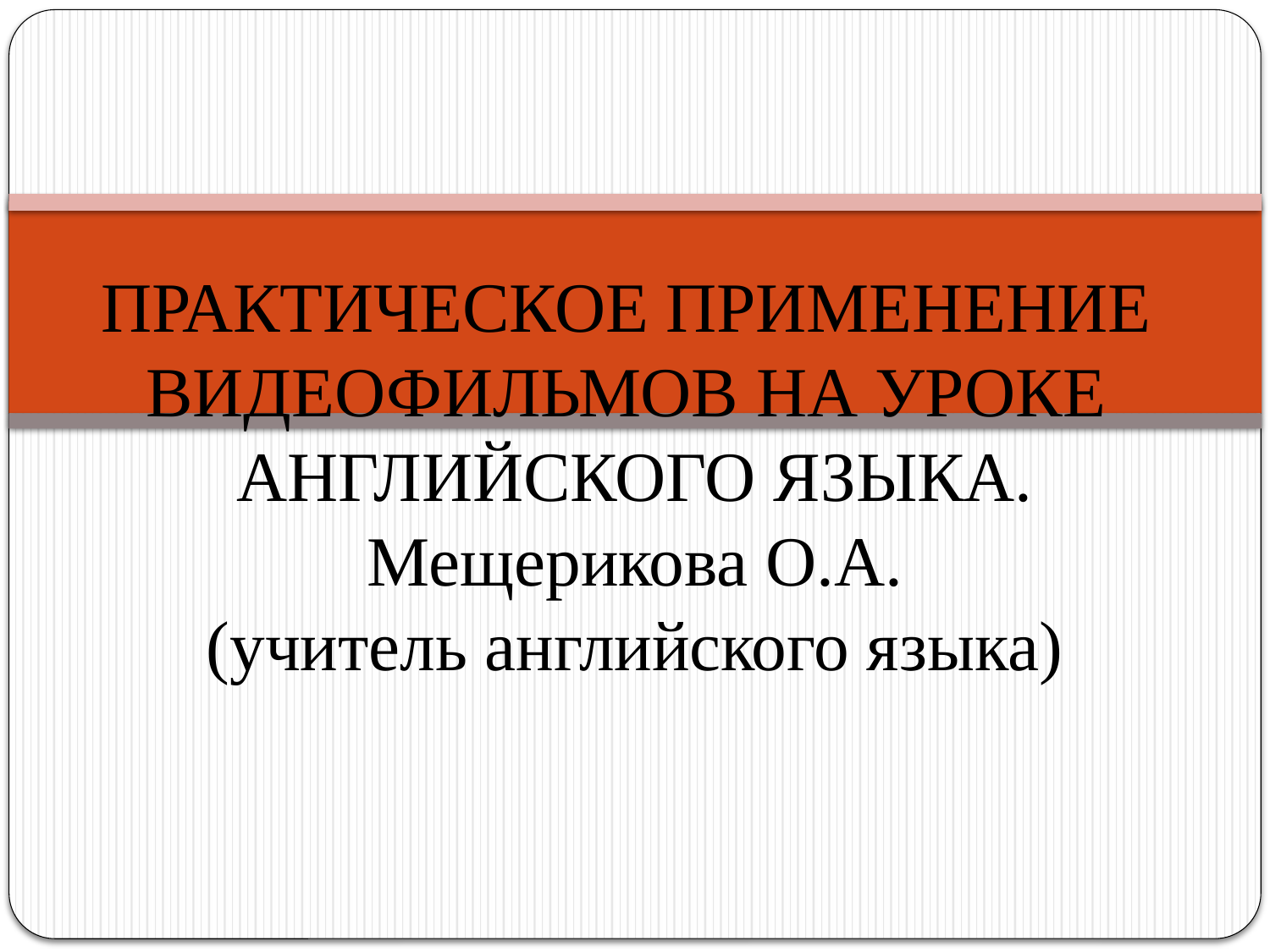

# ПРАКТИЧЕСКОЕ ПРИМЕНЕНИЕ ВИДЕОФИЛЬМОВ НА УРОКЕ АНГЛИЙСКОГО ЯЗЫКА. Мещерикова О.А. (учитель английского языка)